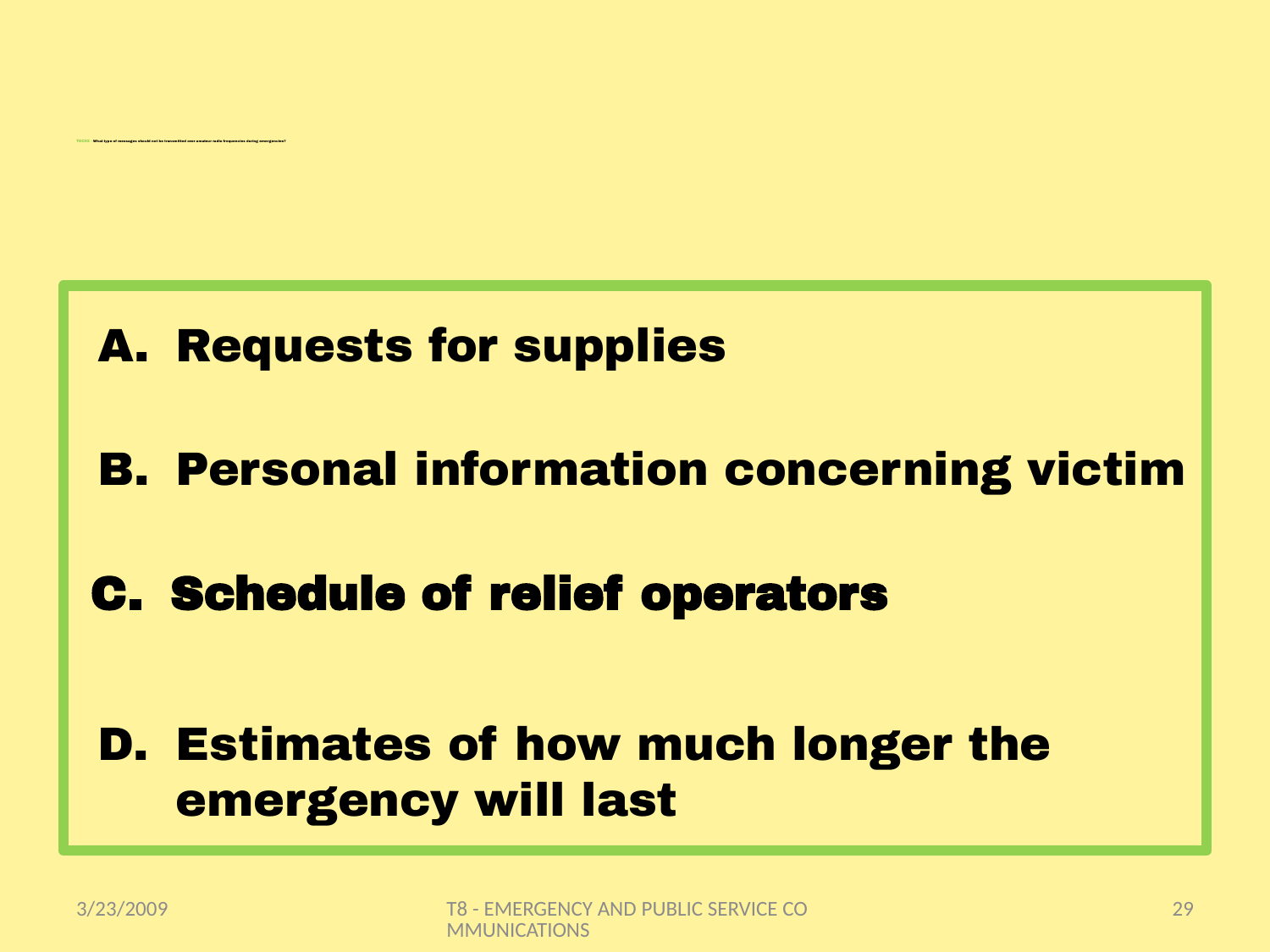

# T8C02 - What type of messages should not be transmitted over amateur radio frequencies during emergencies?

Requests for supplies

Personal information concerning victim

 Schedule of relief operators

Estimates of how much longer the emergency will last
3/23/2009
T8 - EMERGENCY AND PUBLIC SERVICE COMMUNICATIONS
29